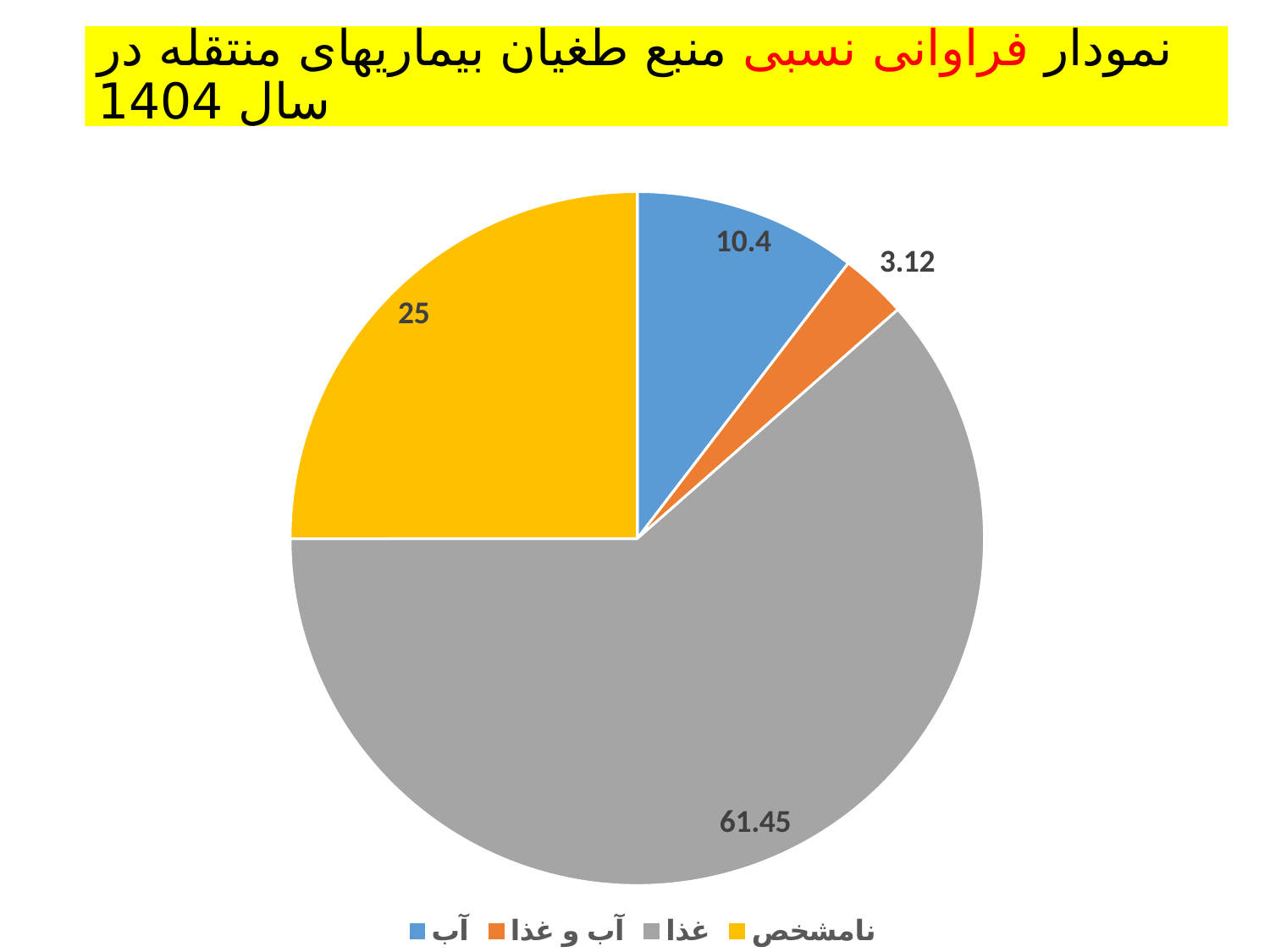

# نمودار فراوانی نسبی منبع طغیان بیماریهای منتقله در سال 1404

### Chart

| Category | درصد |
|---|---|
| آب | 10.4 |
| آب و غذا | 3.12 |
| غذا | 61.45 |
| نامشخص | 25.0 |